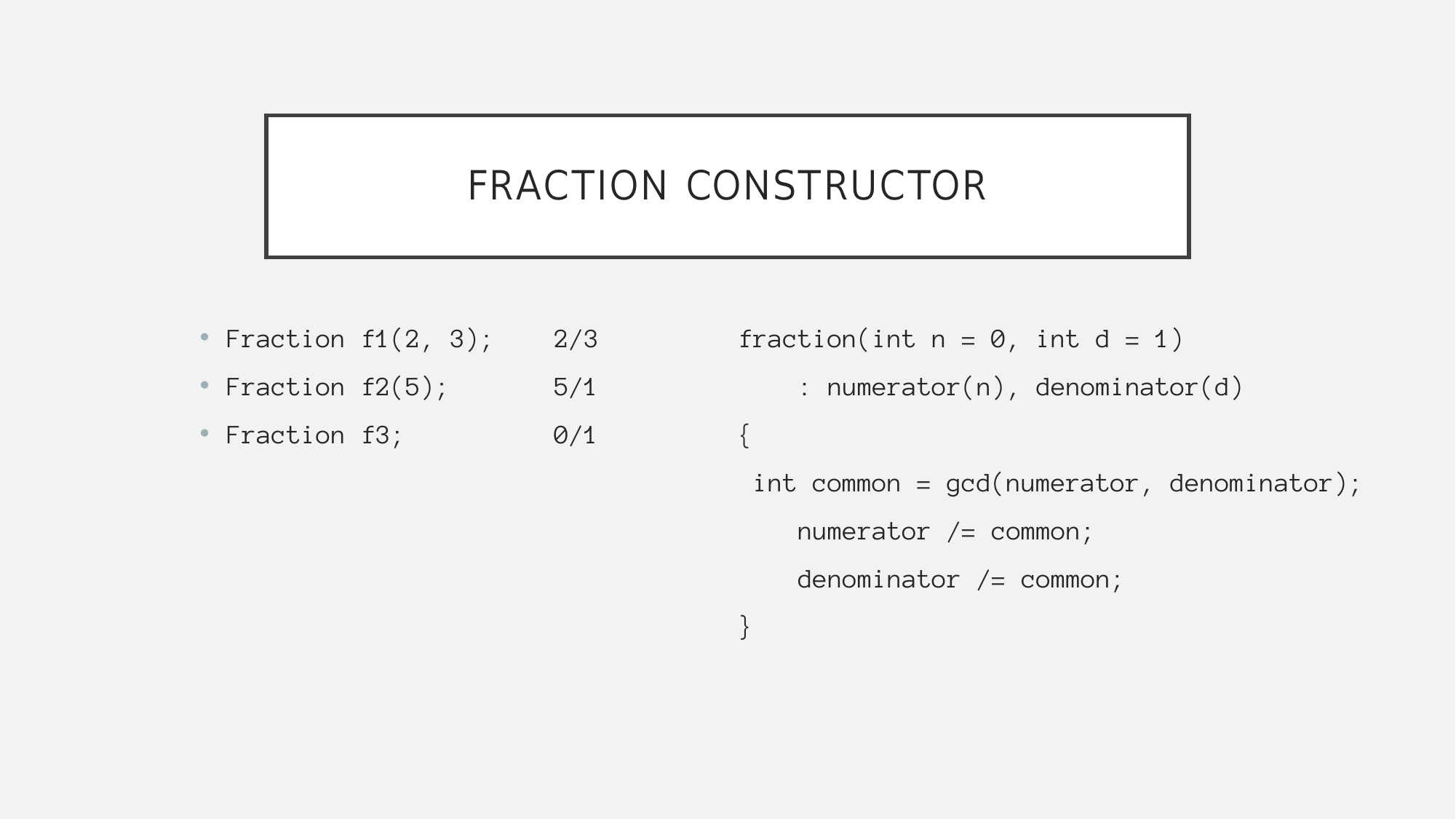

# Fraction Constructor
Fraction f1(2, 3);	2/3
Fraction f2(5);	5/1
Fraction f3;		0/1
fraction(int n = 0, int d = 1)
    : numerator(n), denominator(d)
{
 int common = gcd(numerator, denominator);
    numerator /= common;
    denominator /= common;
}